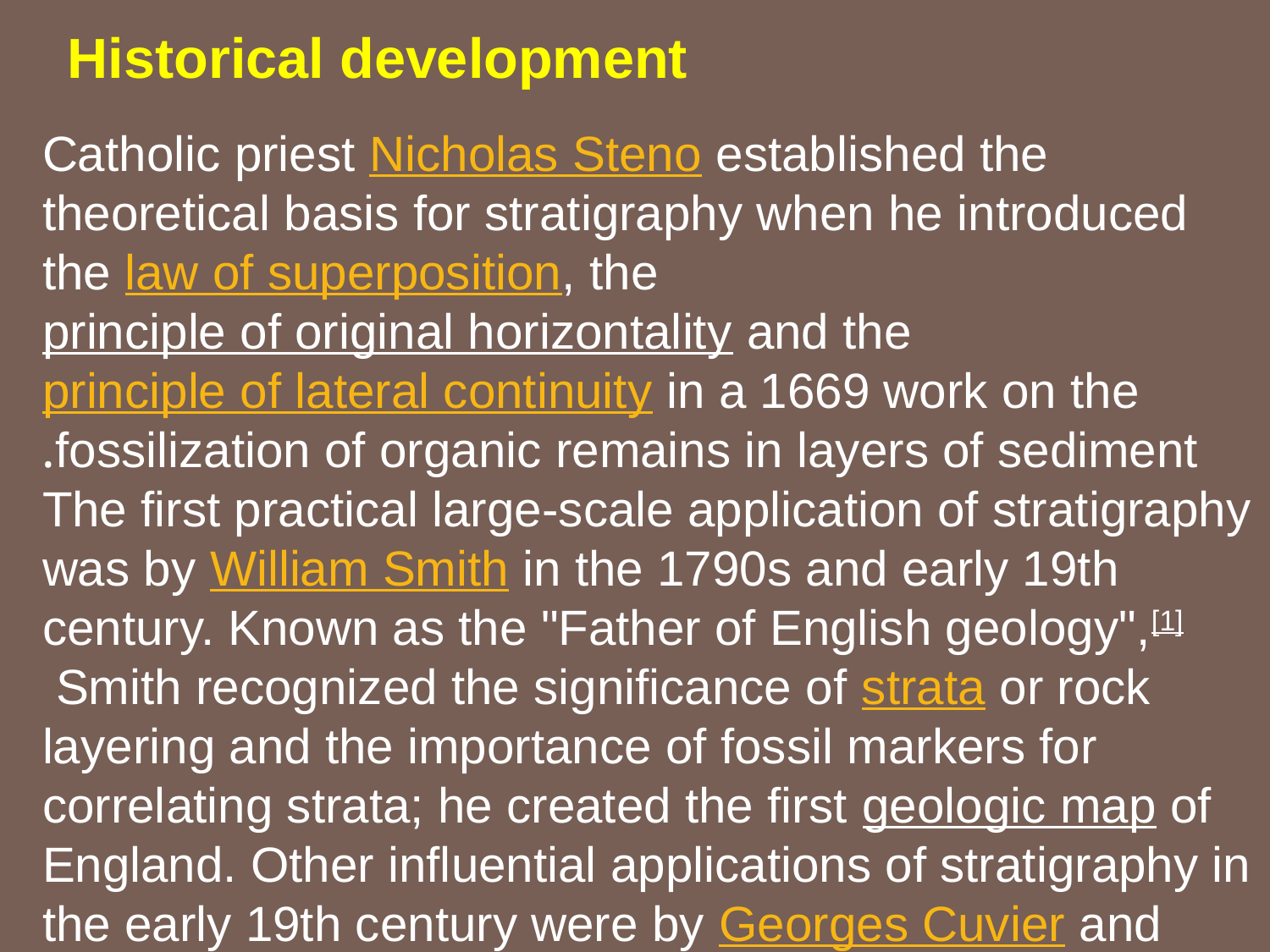

Historical development
Catholic priest Nicholas Steno established the theoretical basis for stratigraphy when he introduced the law of superposition, the principle of original horizontality and the principle of lateral continuity in a 1669 work on the fossilization of organic remains in layers of sediment.
The first practical large-scale application of stratigraphy was by William Smith in the 1790s and early 19th century. Known as the "Father of English geology",[1] Smith recognized the significance of strata or rock layering and the importance of fossil markers for correlating strata; he created the first geologic map of England. Other influential applications of stratigraphy in the early 19th century were by Georges Cuvier and Alexandre Brongniart, who studied the geology of the region around Paris.